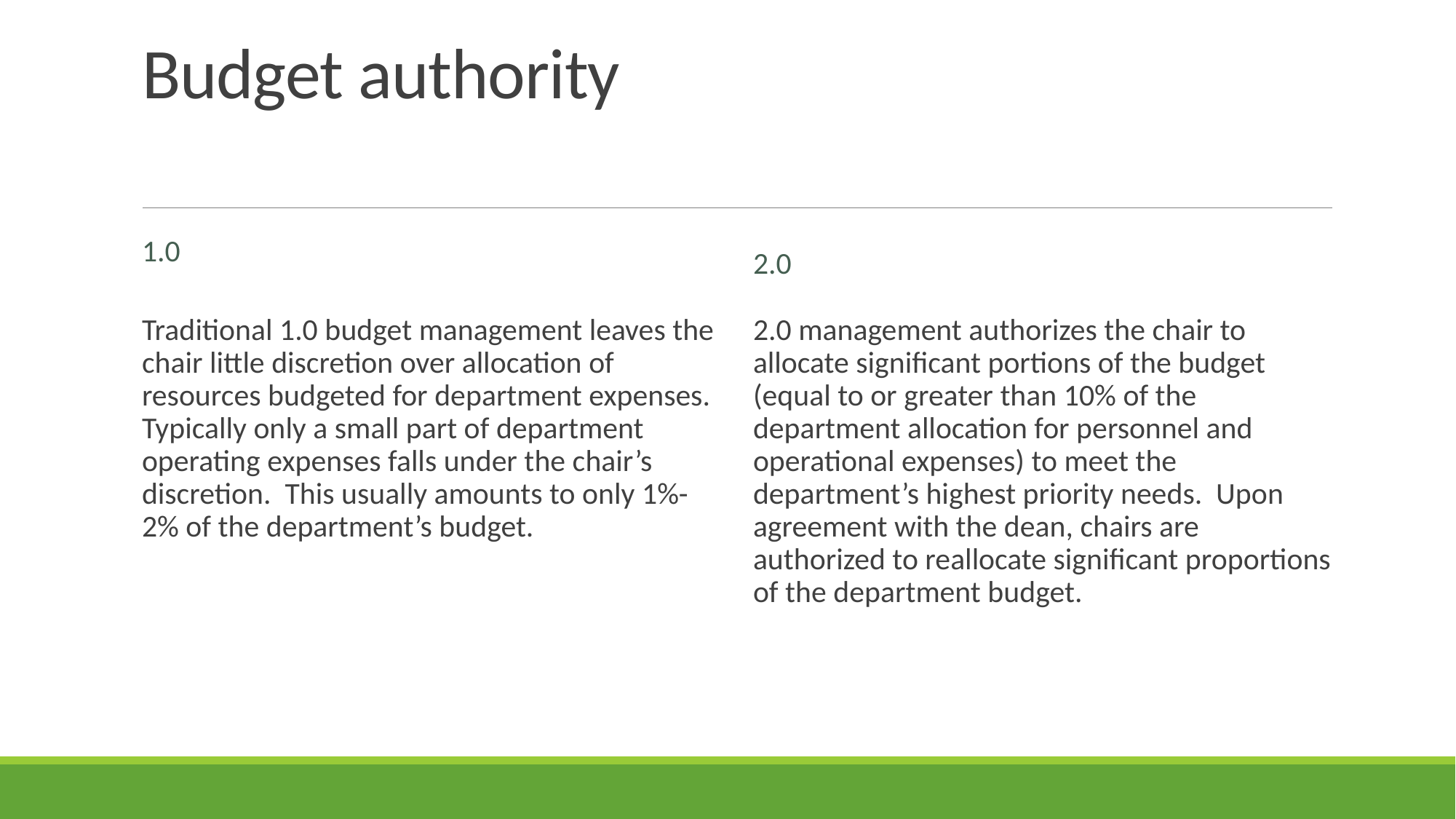

# Budget authority
1.0
2.0
Traditional 1.0 budget management leaves the chair little discretion over allocation of resources budgeted for department expenses. Typically only a small part of department operating expenses falls under the chair’s discretion.  This usually amounts to only 1%-2% of the department’s budget.
2.0 management authorizes the chair to allocate significant portions of the budget (equal to or greater than 10% of the department allocation for personnel and operational expenses) to meet the department’s highest priority needs.  Upon agreement with the dean, chairs are authorized to reallocate significant proportions of the department budget.